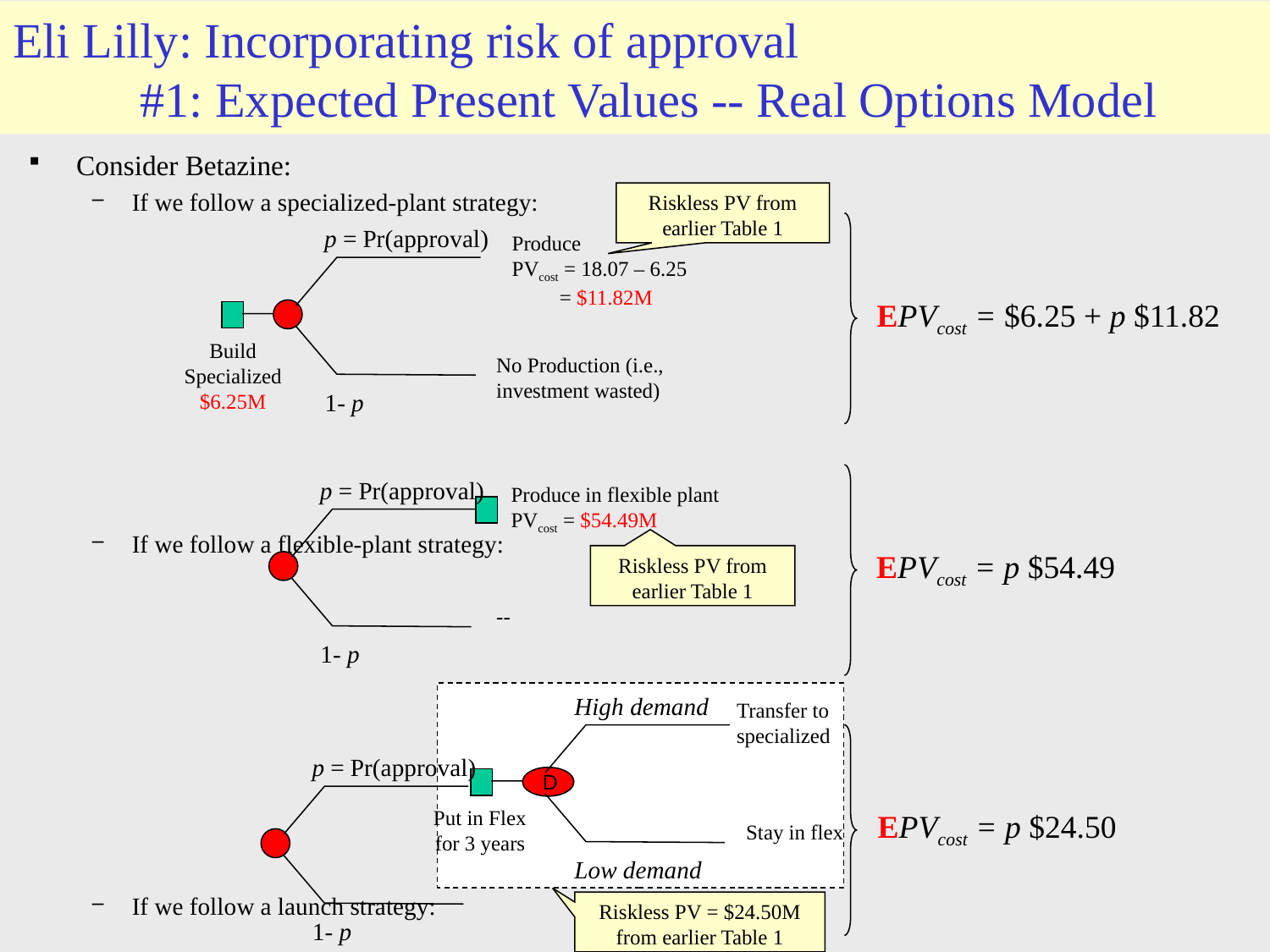

# Eli Lilly: Incorporating risk of approval #1: Expected Present Values -- Real Options Model
Consider Betazine:
If we follow a specialized-plant strategy:

If we follow a flexible-plant strategy:

If we follow a launch strategy:

Riskless PV from earlier Table 1

p = Pr(approval)
Produce
PVcost = 18.07 – 6.25
         = $11.82M

EPVcost = $6.25 + p $11.82

Build
Specialized
$6.25M
No Production (i.e.,
investment wasted)
1- p

p = Pr(approval)
Produce in flexible plant
PVcost = $54.49M

EPVcost = p $54.49
Riskless PV from earlier Table 1

--
1- p

High demand
Transfer to
specialized

p = Pr(approval)
D

Put in Flex
for 3 years
EPVcost = p $24.50
Stay in flex

Low demand

Riskless PV = $24.50M from earlier Table 1
1- p